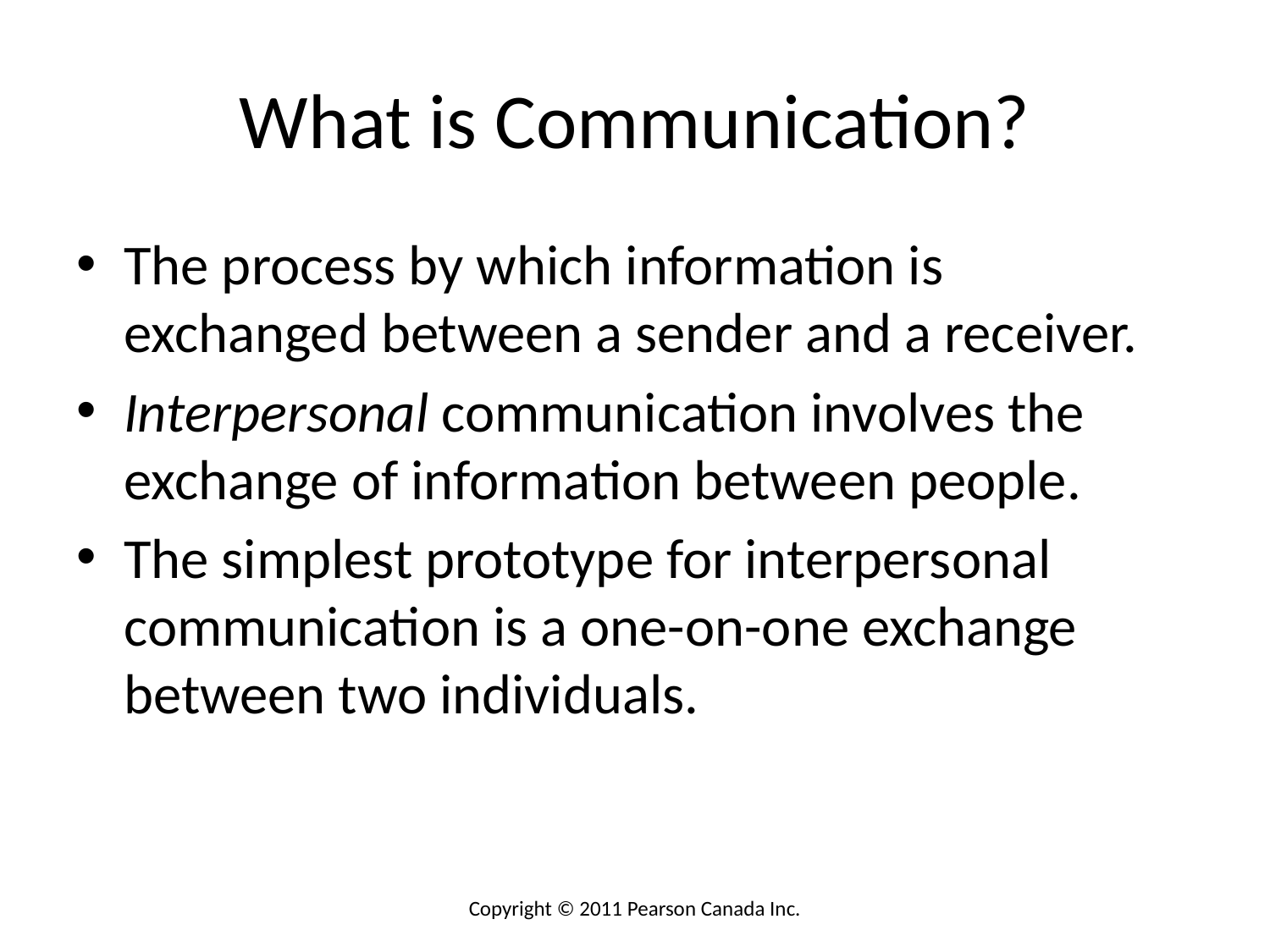

# What is Communication?
The process by which information is exchanged between a sender and a receiver.
Interpersonal communication involves the exchange of information between people.
The simplest prototype for interpersonal communication is a one-on-one exchange between two individuals.
Copyright © 2011 Pearson Canada Inc.